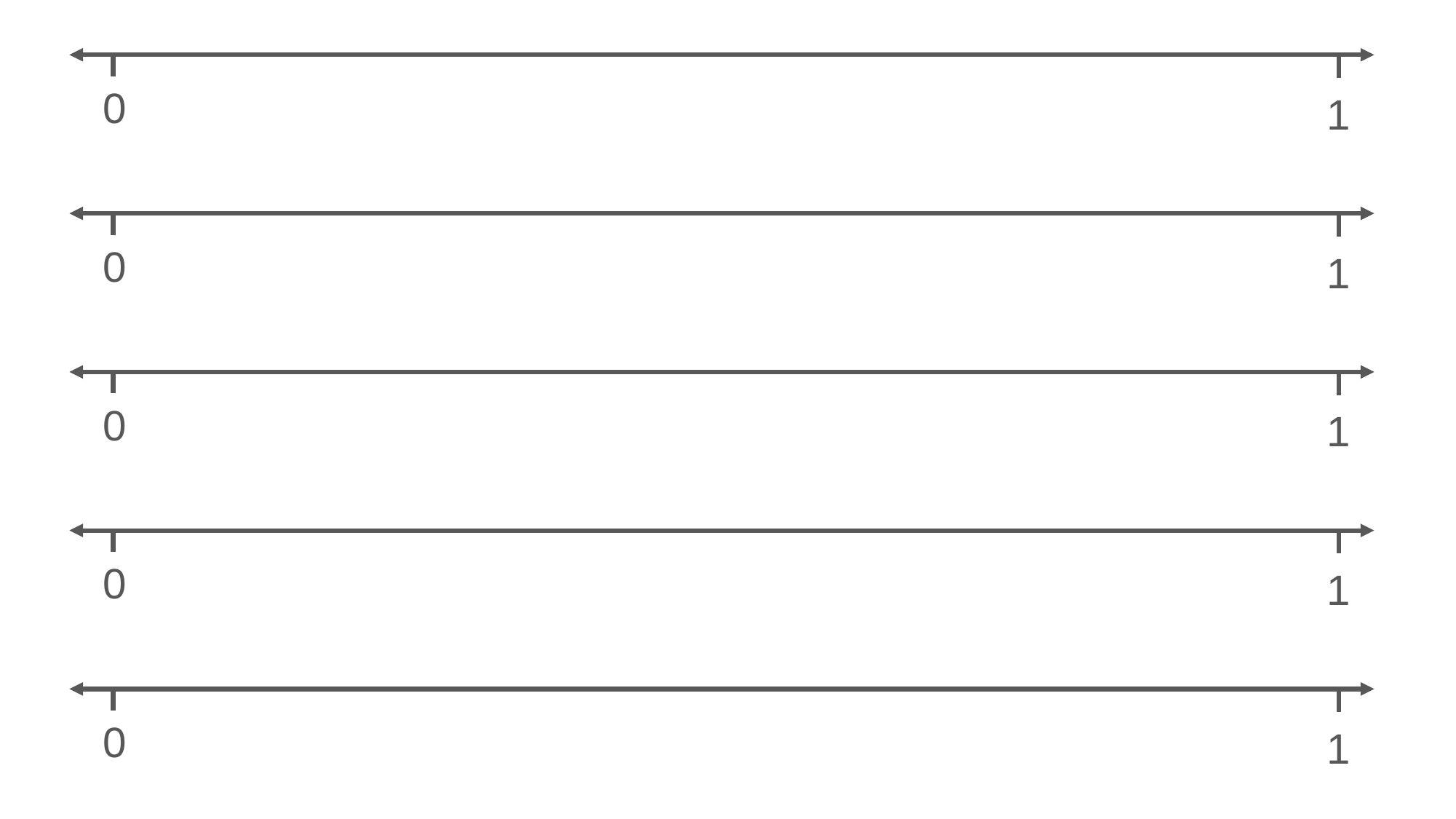

0
1
0
1
0
1
0
1
0
1